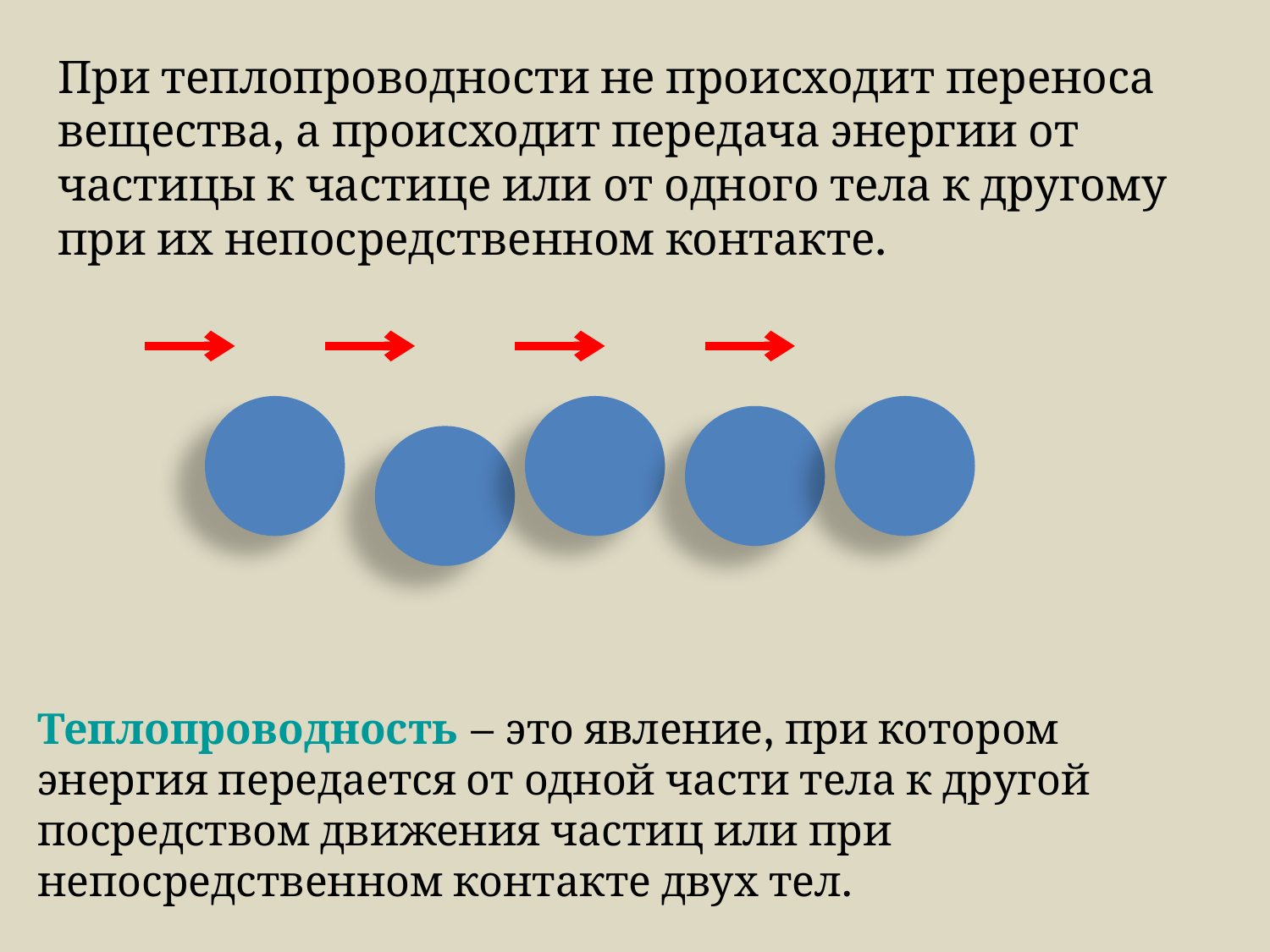

# При теплопроводности не происходит переноса вещества, а происходит передача энергии от частицы к частице или от одного тела к другому при их непосредственном контакте.

Теплопроводность – это явление, при котором энергия передается от одной части тела к другой посредством движения частиц или при непосредственном контакте двух тел.